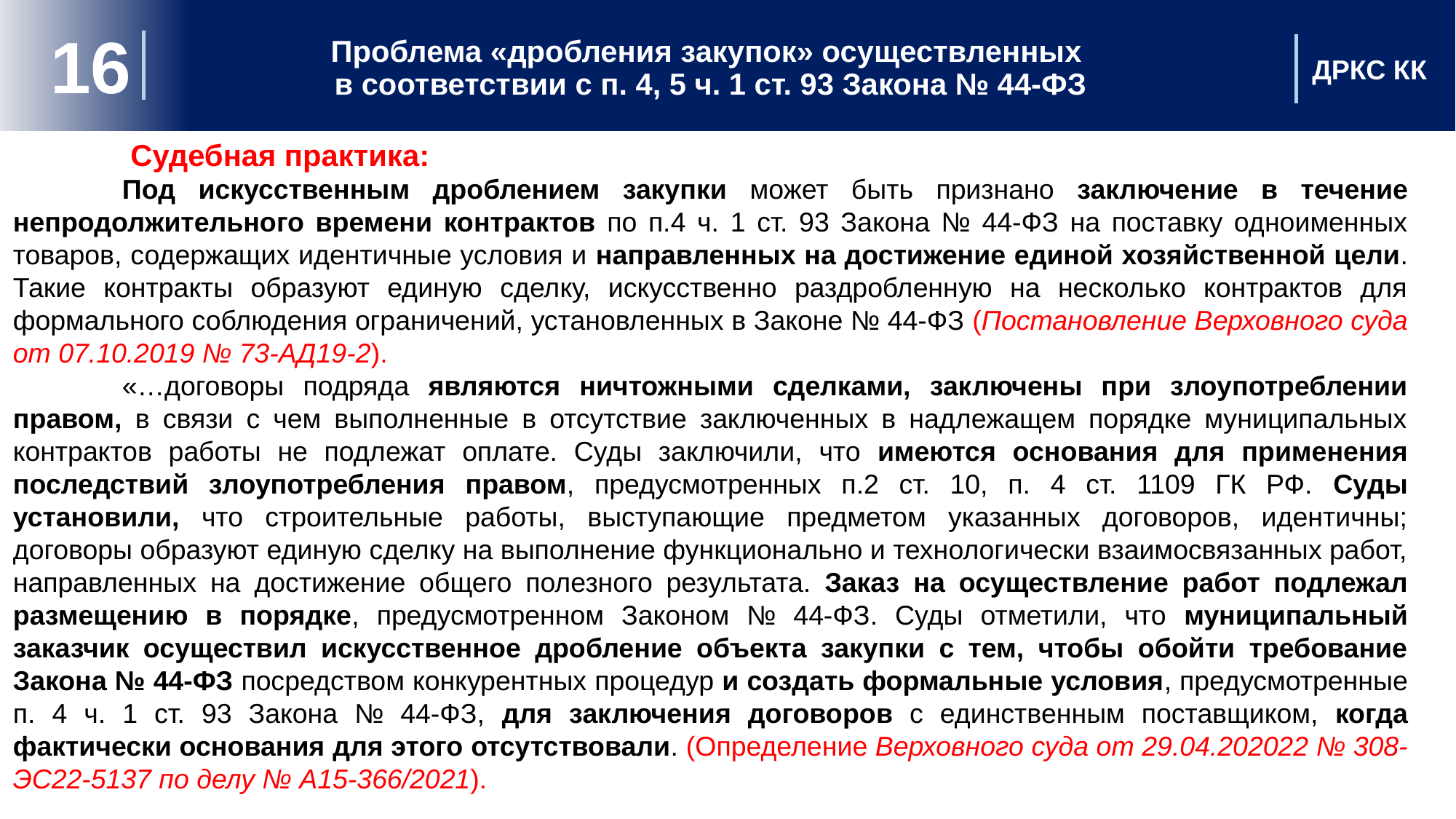

# Проблема «дробления закупок» осуществленных в соответствии с п. 4, 5 ч. 1 ст. 93 Закона № 44-ФЗ
16

ДРКС КК
	 Судебная практика:
	Под искусственным дроблением закупки может быть признано заключение в течение непродолжительного времени контрактов по п.4 ч. 1 ст. 93 Закона № 44-ФЗ на поставку одноименных товаров, содержащих идентичные условия и направленных на достижение единой хозяйственной цели. Такие контракты образуют единую сделку, искусственно раздробленную на несколько контрактов для формального соблюдения ограничений, установленных в Законе № 44-ФЗ (Постановление Верховного суда от 07.10.2019 № 73-АД19-2).
	«…договоры подряда являются ничтожными сделками, заключены при злоупотреблении правом, в связи с чем выполненные в отсутствие заключенных в надлежащем порядке муниципальных контрактов работы не подлежат оплате. Суды заключили, что имеются основания для применения последствий злоупотребления правом, предусмотренных п.2 ст. 10, п. 4 ст. 1109 ГК РФ. Суды установили, что строительные работы, выступающие предметом указанных договоров, идентичны; договоры образуют единую сделку на выполнение функционально и технологически взаимосвязанных работ, направленных на достижение общего полезного результата. Заказ на осуществление работ подлежал размещению в порядке, предусмотренном Законом № 44-ФЗ. Суды отметили, что муниципальный заказчик осуществил искусственное дробление объекта закупки с тем, чтобы обойти требование Закона № 44-ФЗ посредством конкурентных процедур и создать формальные условия, предусмотренные п. 4 ч. 1 ст. 93 Закона № 44-ФЗ, для заключения договоров с единственным поставщиком, когда фактически основания для этого отсутствовали. (Определение Верховного суда от 29.04.202022 № 308-ЭС22-5137 по делу № А15-366/2021).